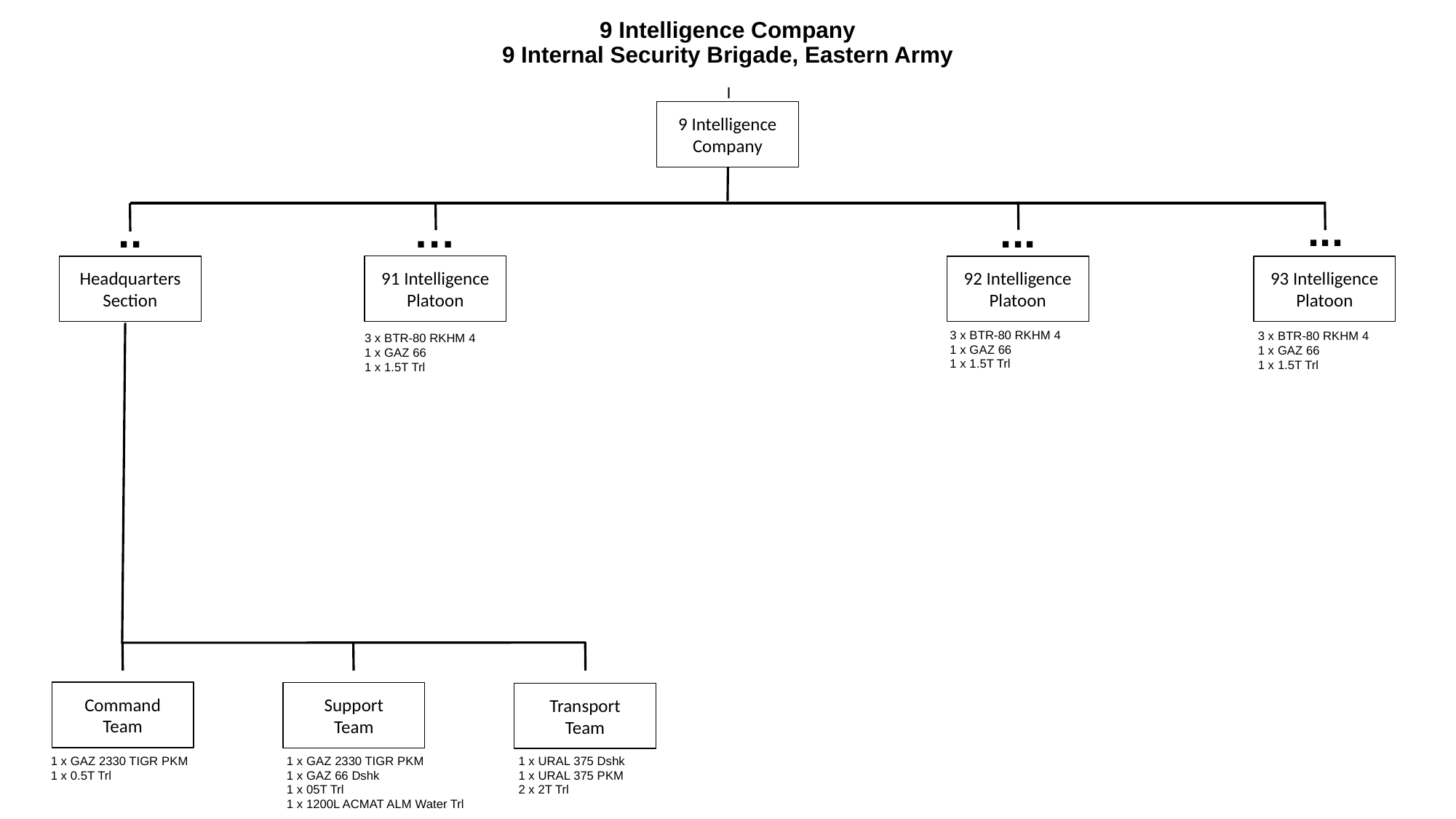

# 9 Intelligence Company 9 Internal Security Brigade, Eastern Army
I
9 Intelligence Company
...
..
…
...
91 Intelligence Platoon
Headquarters
Section
92 Intelligence Platoon
93 Intelligence Platoon
3 x BTR-80 RKHM 4
1 x GAZ 66
1 x 1.5T Trl
3 x BTR-80 RKHM 4
1 x GAZ 66
1 x 1.5T Trl
3 x BTR-80 RKHM 4
1 x GAZ 66
1 x 1.5T Trl
Command
Team
Support
Team
Transport
Team
1 x GAZ 2330 TIGR PKM
1 x 0.5T Trl
1 x GAZ 2330 TIGR PKM
1 x GAZ 66 Dshk
1 x 05T Trl
1 x 1200L ACMAT ALM Water Trl
1 x URAL 375 Dshk
1 x URAL 375 PKM
2 x 2T Trl